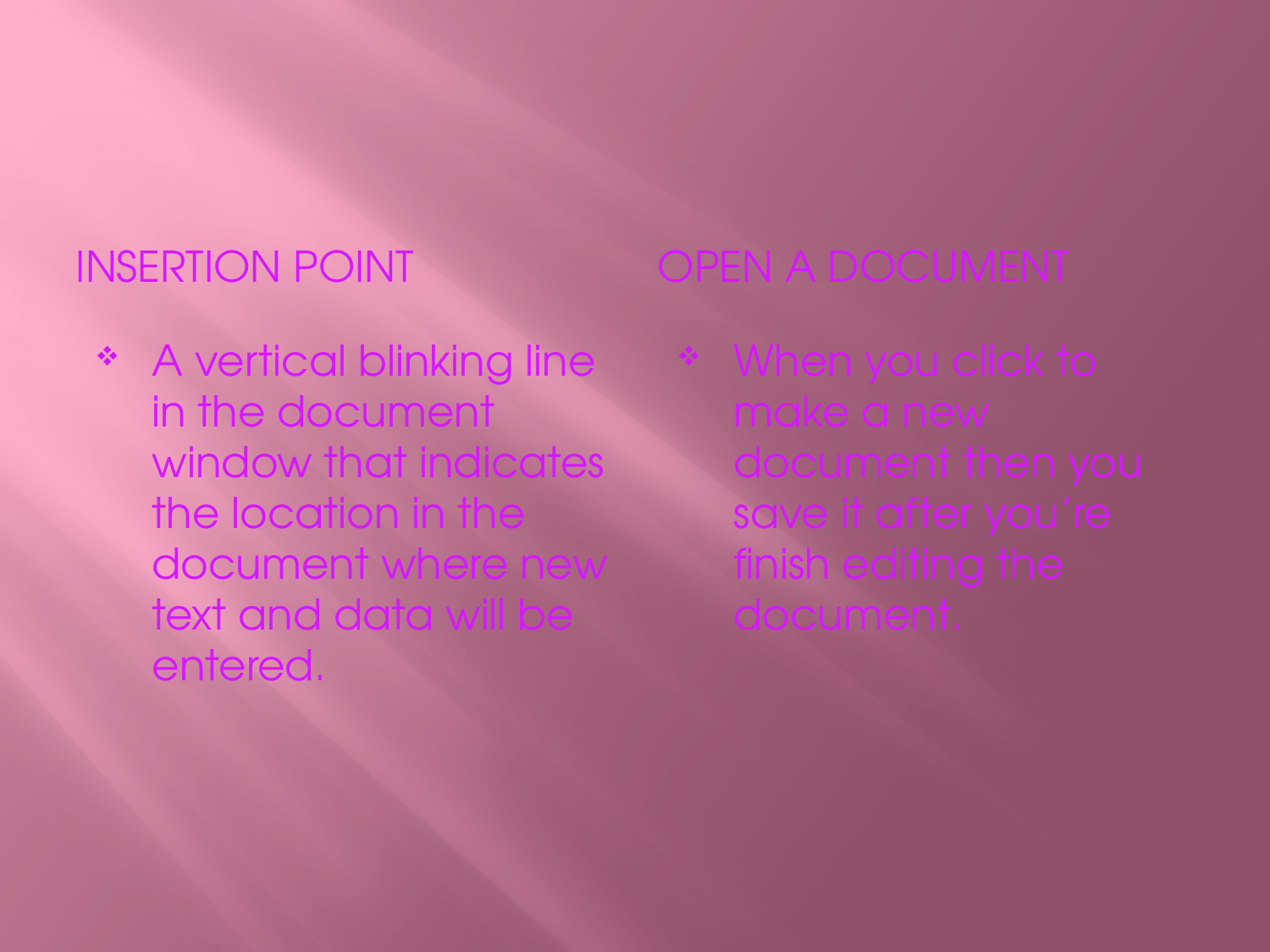

#
Insertion Point
Open A Document
A vertical blinking line in the document window that indicates the location in the document where new text and data will be entered.
When you click to make a new document then you save it after you’re finish editing the document.